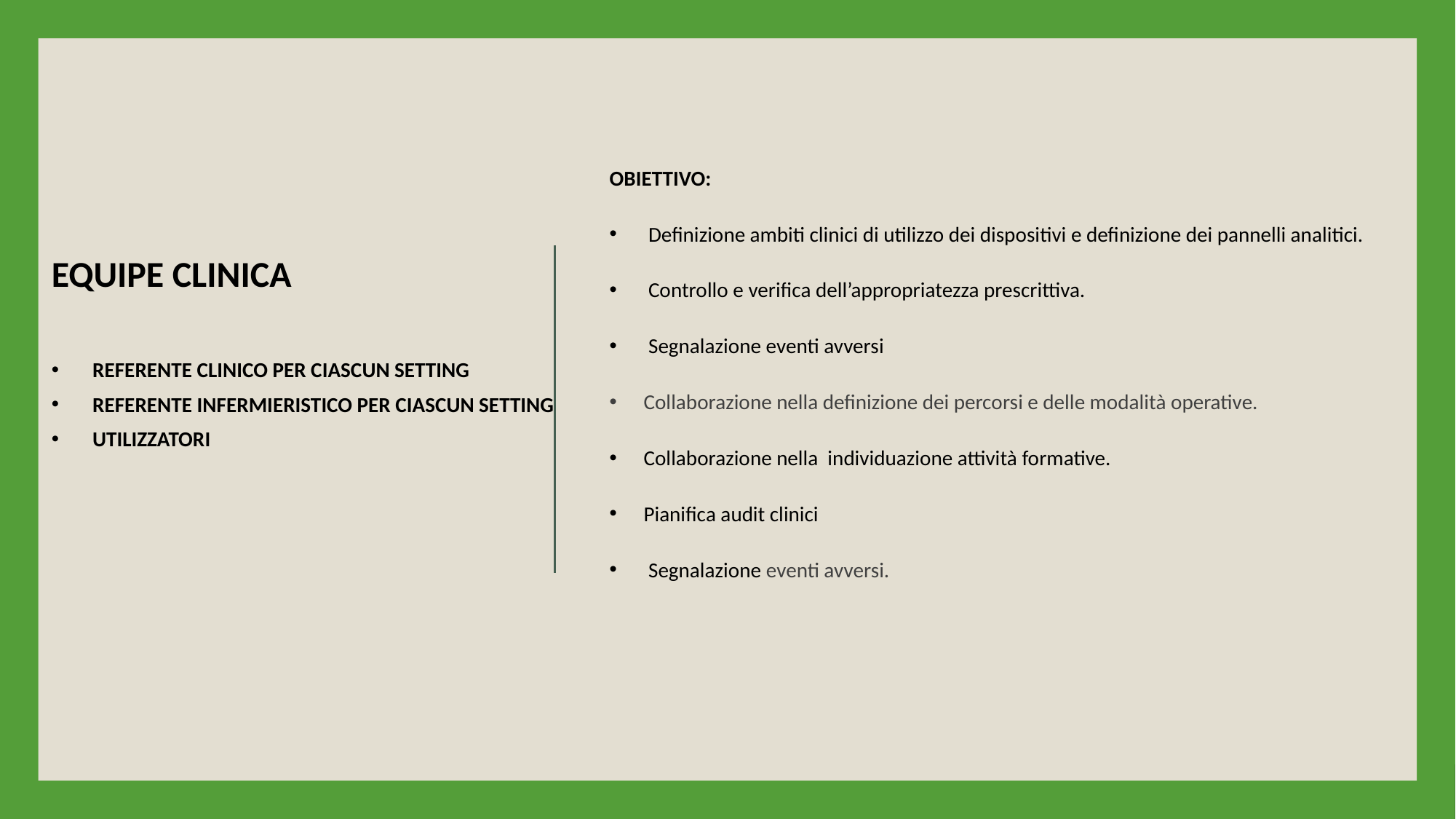

OBIETTIVO:

 Definizione ambiti clinici di utilizzo dei dispositivi e definizione dei pannelli analitici.

 Controllo e verifica dell’appropriatezza prescrittiva.

 Segnalazione eventi avversi

Collaborazione nella definizione dei percorsi e delle modalità operative.

Collaborazione nella  individuazione attività formative.

Pianifica audit clinici

 Segnalazione eventi avversi.

EQUIPE CLINICA

REFERENTE CLINICO PER CIASCUN SETTING
REFERENTE INFERMIERISTICO PER CIASCUN SETTING
UTILIZZATORI